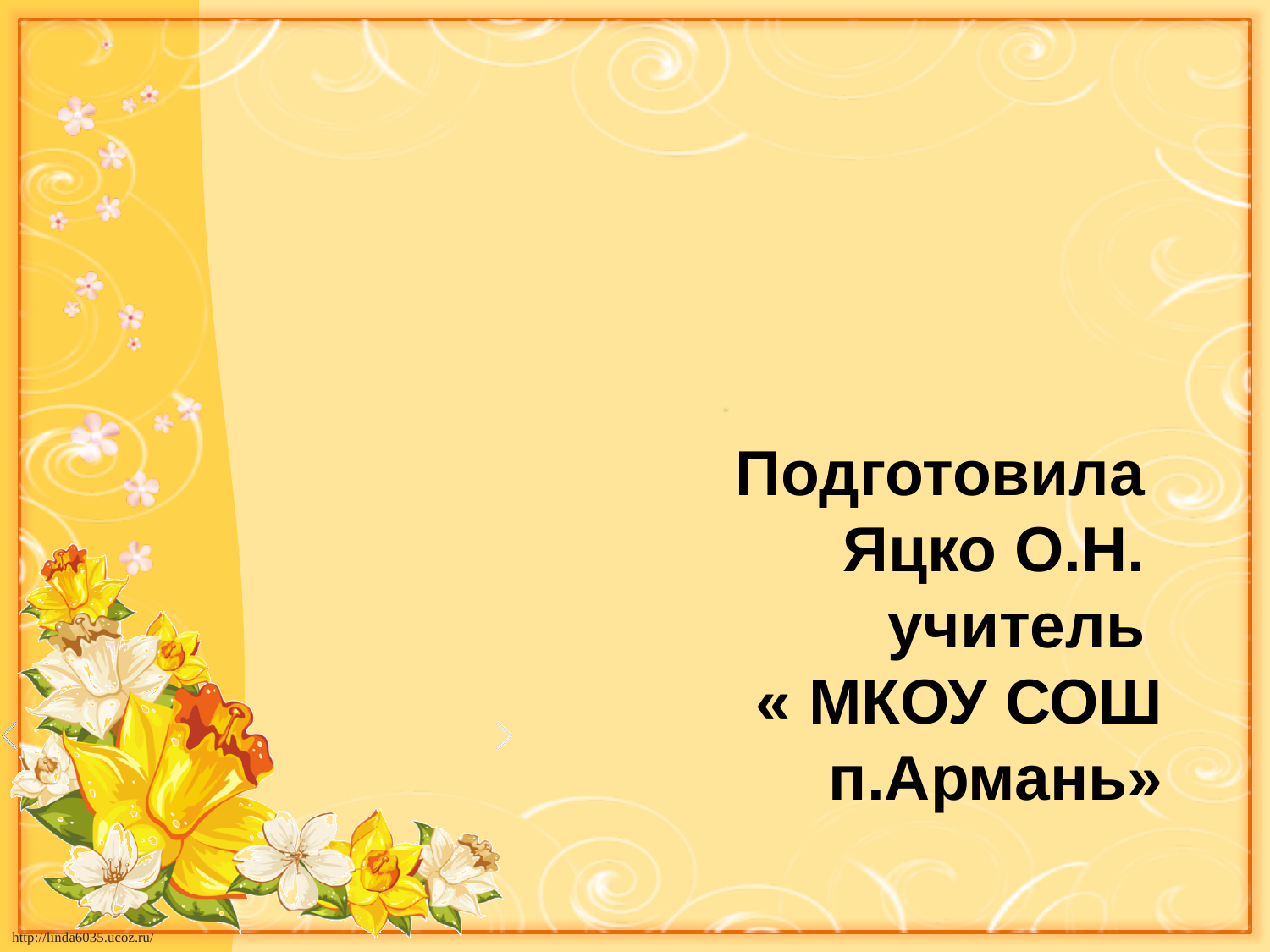

Подготовила
 Яцко О.Н.
учитель
« МКОУ СОШ п.Армань»